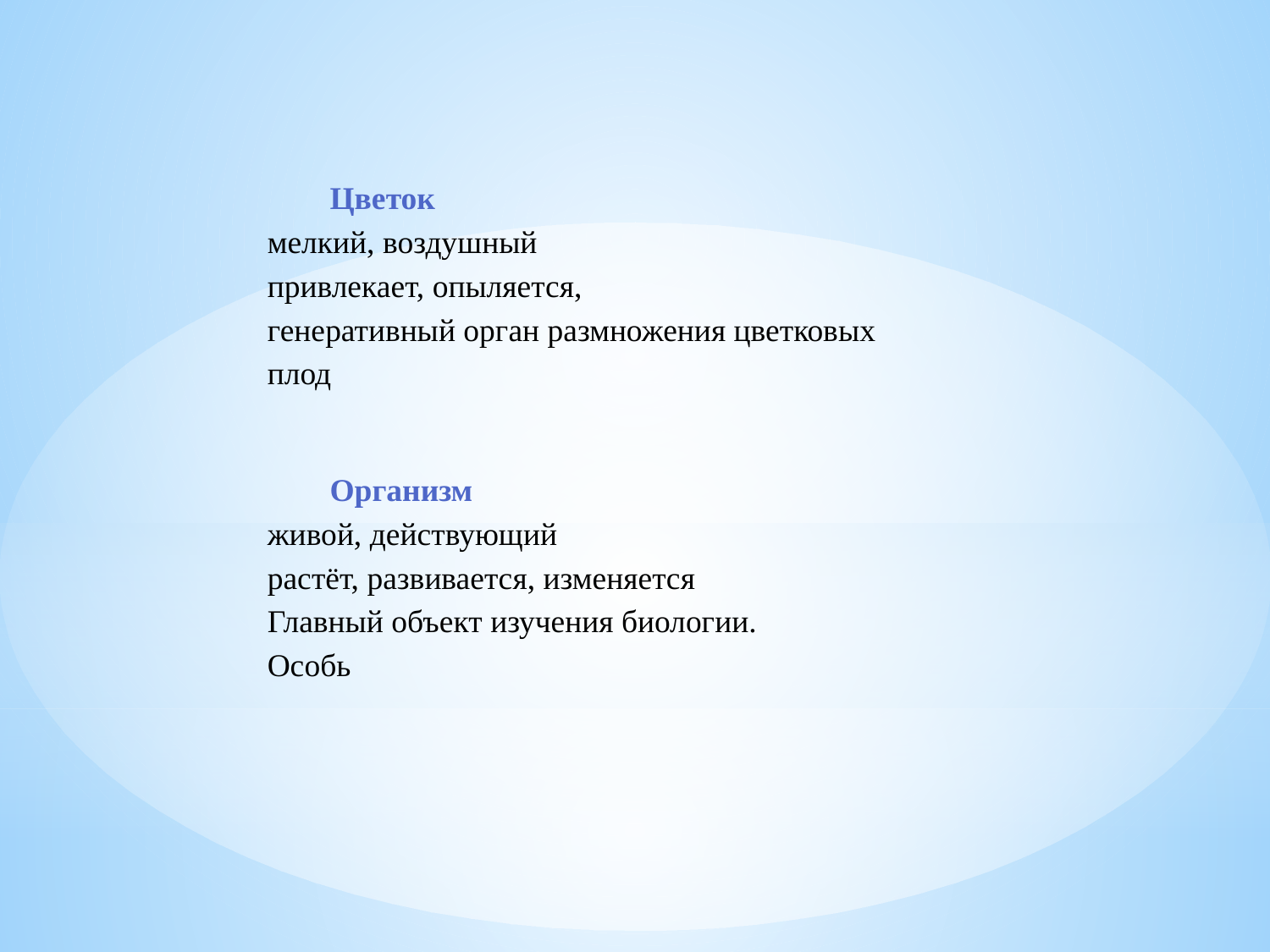

Цветок
мелкий, воздушный
привлекает, опыляется, 
генеративный орган размножения цветковых
плод

Организм
живой, действующий
растёт, развивается, изменяется
Главный объект изучения биологии.
Особь